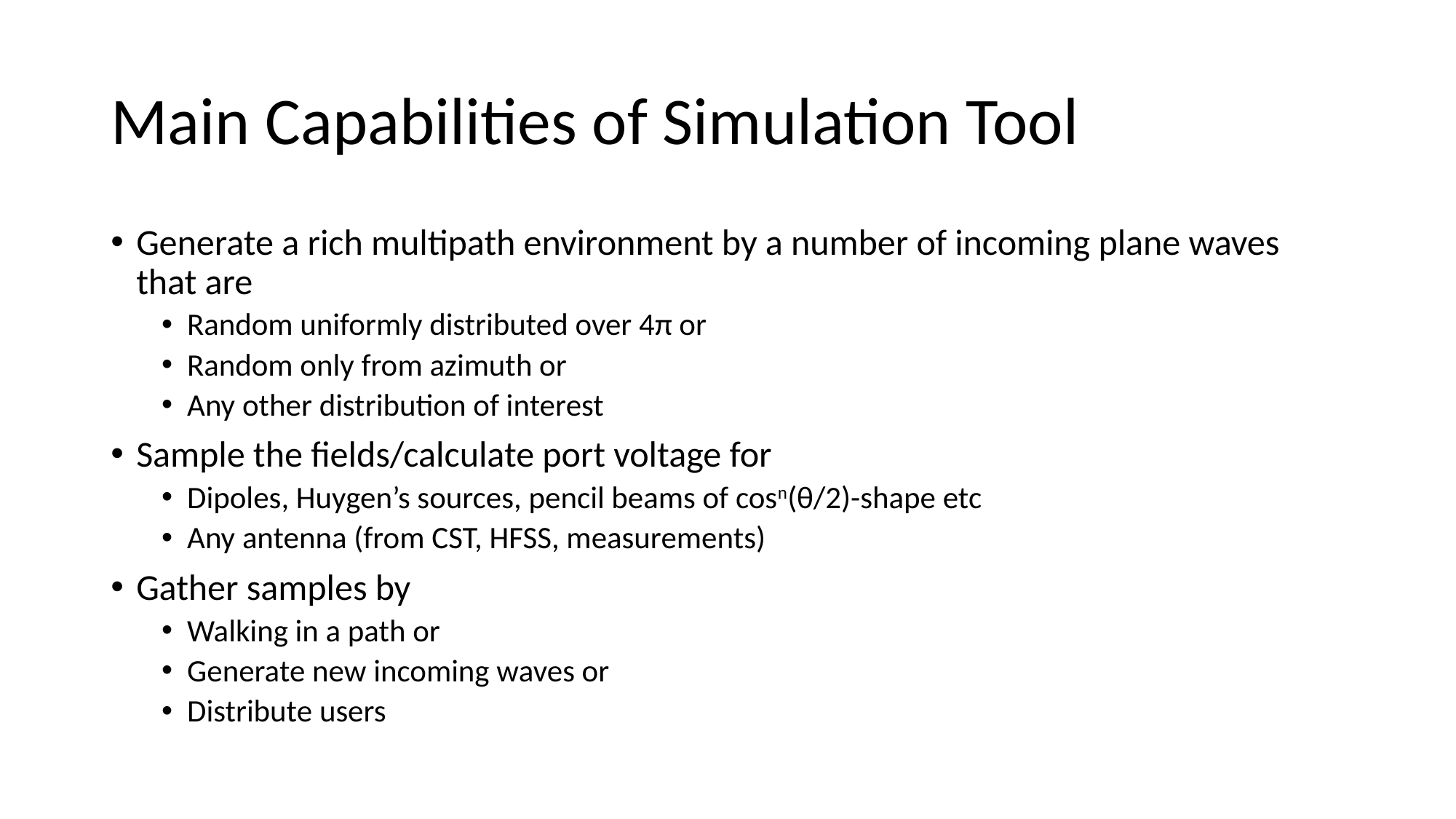

# Main Capabilities of Simulation Tool
Generate a rich multipath environment by a number of incoming plane waves that are
Random uniformly distributed over 4π or
Random only from azimuth or
Any other distribution of interest
Sample the fields/calculate port voltage for
Dipoles, Huygen’s sources, pencil beams of cosn(θ/2)-shape etc
Any antenna (from CST, HFSS, measurements)
Gather samples by
Walking in a path or
Generate new incoming waves or
Distribute users